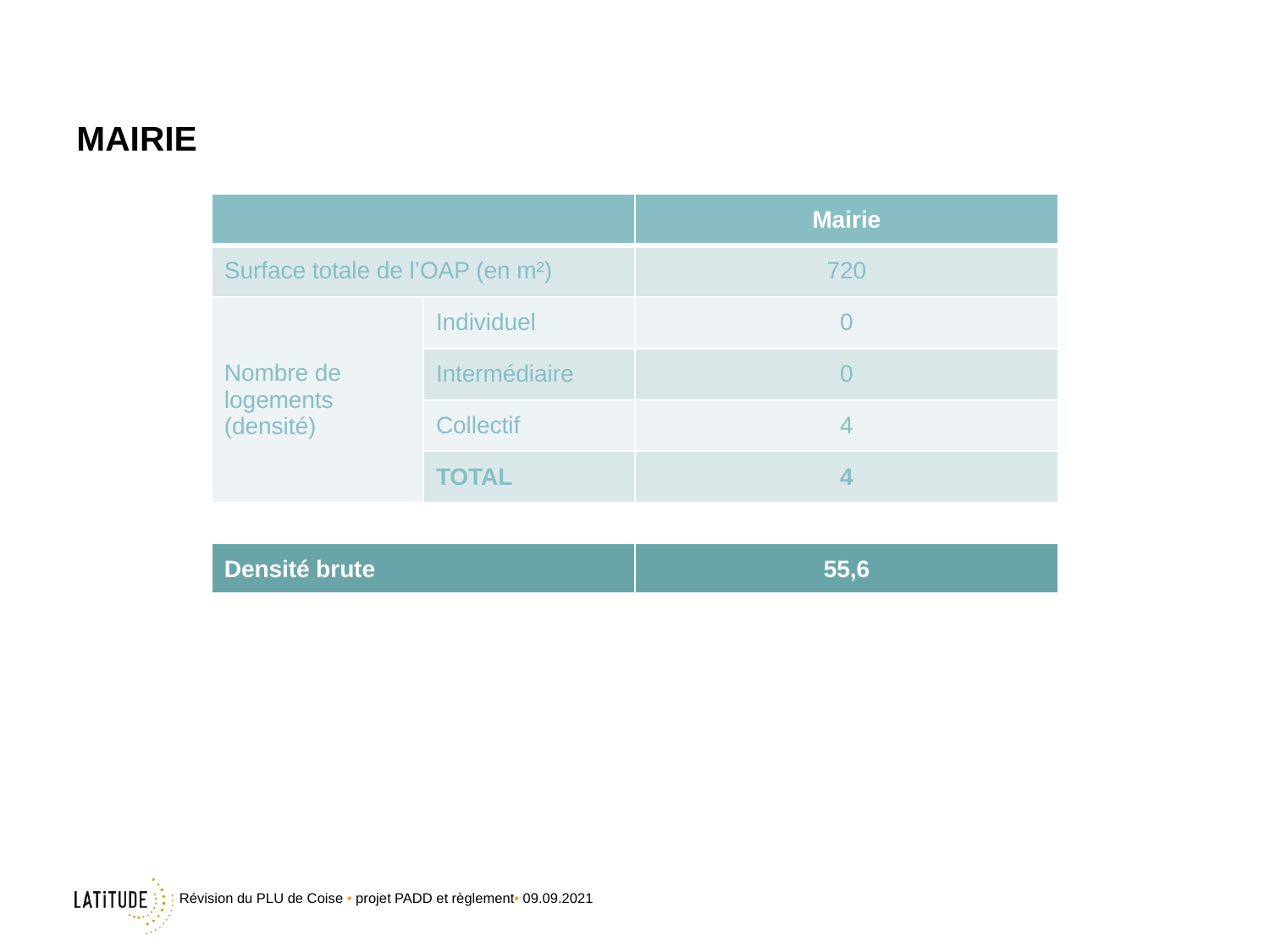

# Mairie
|  |  | Mairie |
| --- | --- | --- |
| Surface totale de l’OAP (en m²) |  | 720 |
| Nombre de logements (densité) | Individuel | 0 |
|  | Intermédiaire | 0 |
|  | Collectif | 4 |
|  | TOTAL | 4 |
| Densité brute | 55,6 |
| --- | --- |